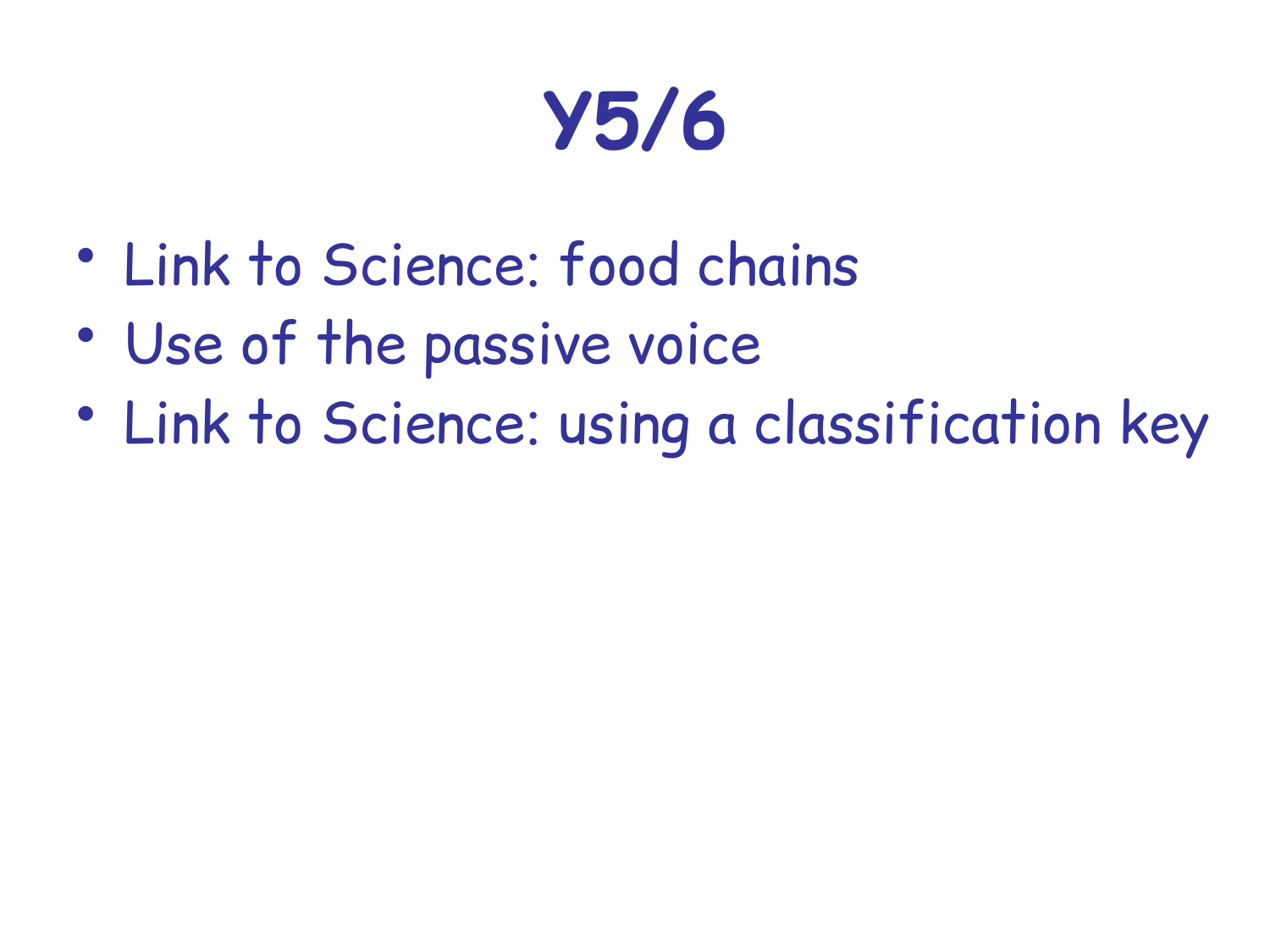

# Y5/6
Link to Science: food chains
Use of the passive voice
Link to Science: using a classification key